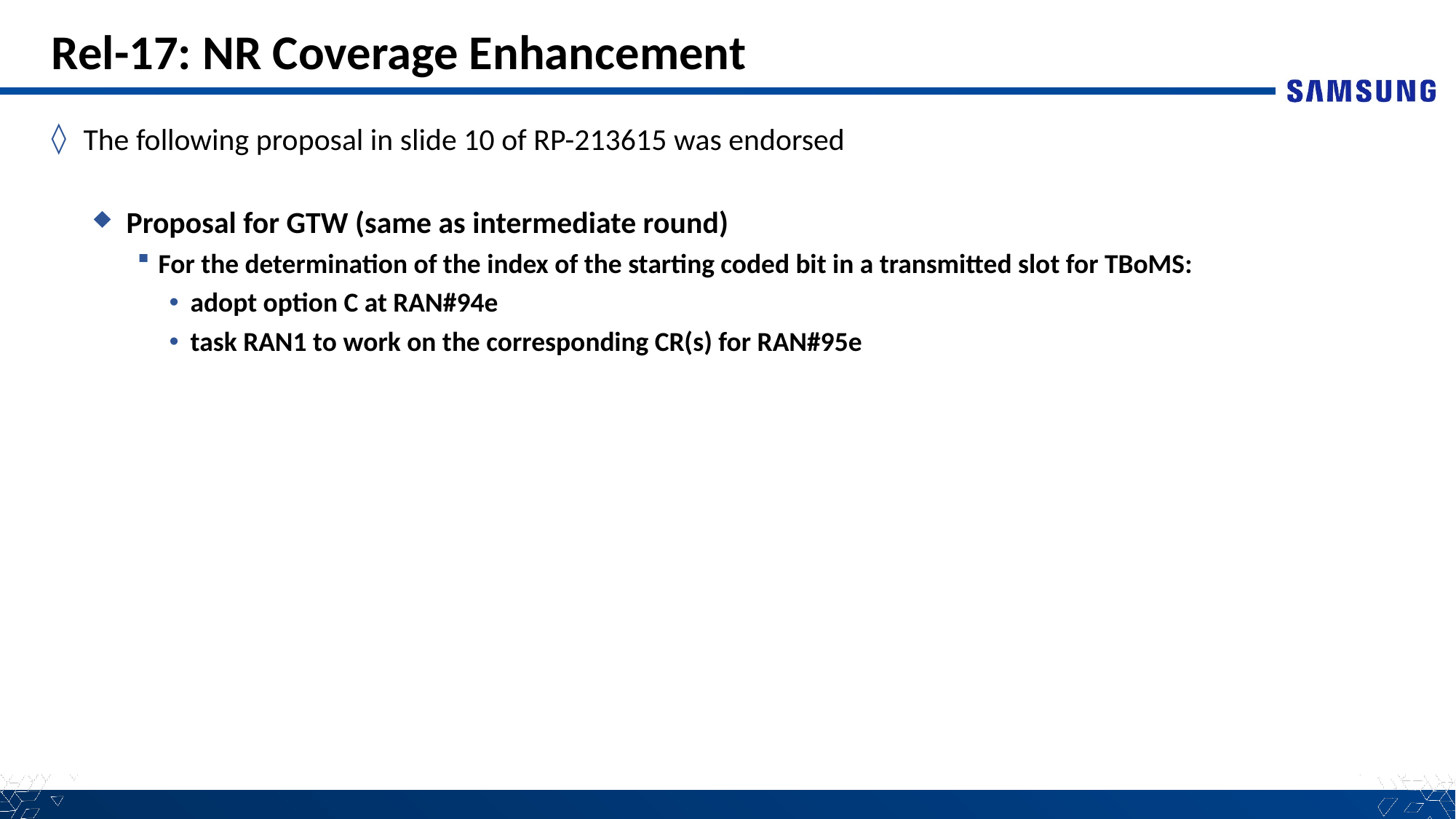

# Rel-17: NR Coverage Enhancement
The following proposal in slide 10 of RP-213615 was endorsed

Proposal for GTW (same as intermediate round)
For the determination of the index of the starting coded bit in a transmitted slot for TBoMS:
adopt option C at RAN#94e
task RAN1 to work on the corresponding CR(s) for RAN#95e